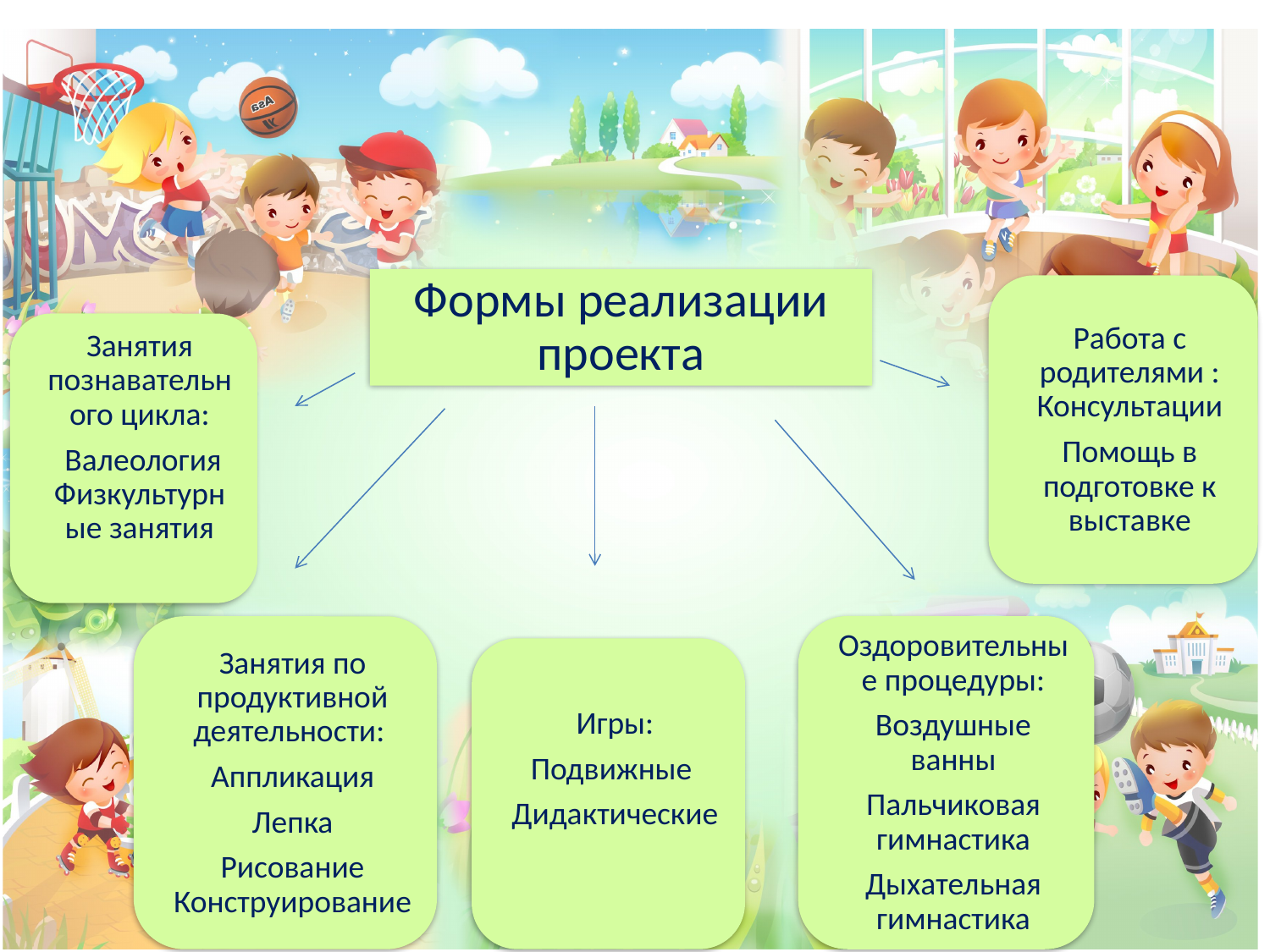

Формы реализации проекта
Занятия по продуктивной деятельности:
Аппликация
Лепка
Рисование Конструирование
Занятия познавательного цикла:
 Валеология Физкультурные занятия

Игры:
Подвижные
Дидактические

Оздоровительные процедуры:
Воздушные ванны
Пальчиковая гимнастика
Дыхательная гимнастика
Работа с родителями : Консультации
Помощь в подготовке к выставке